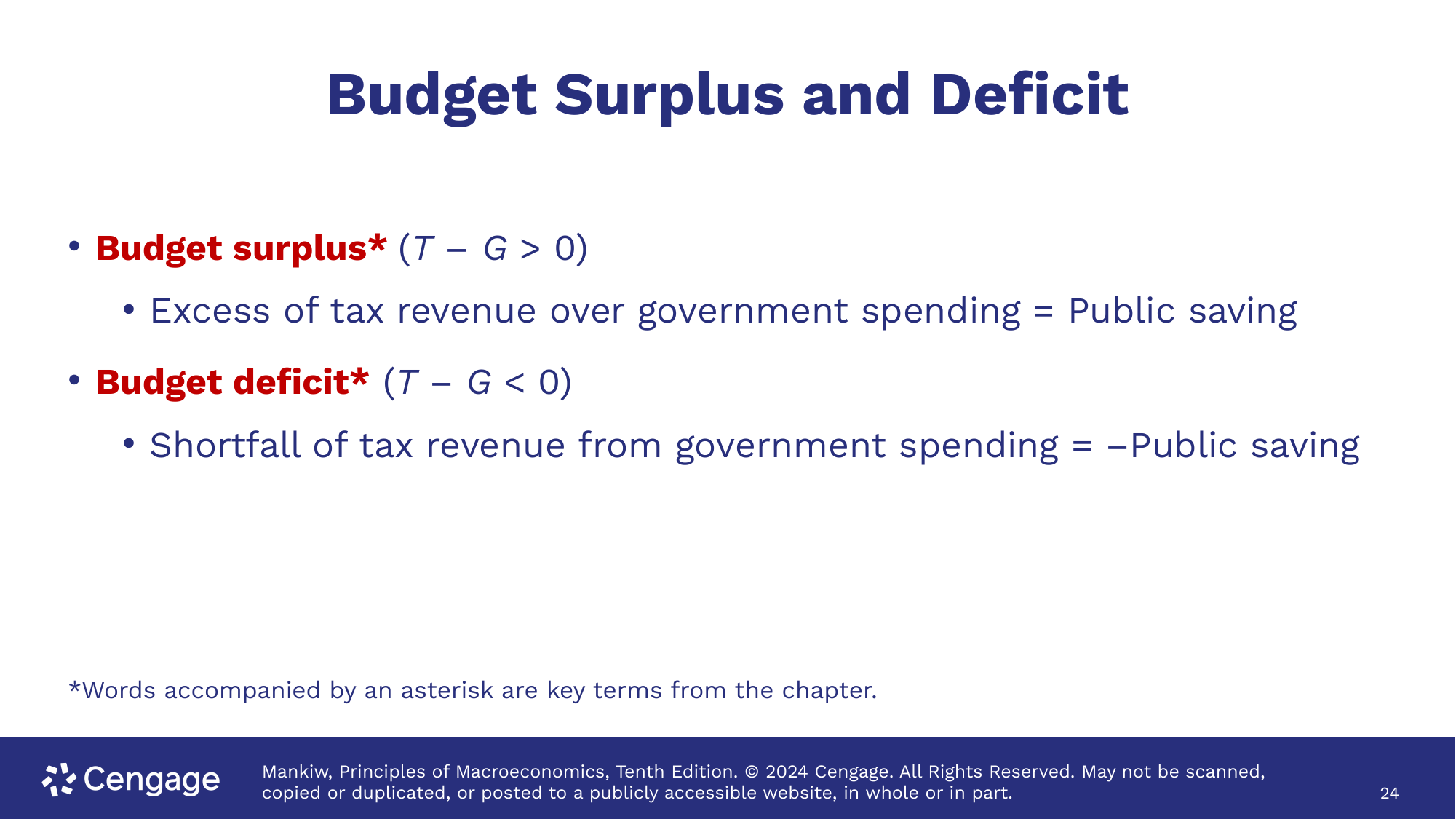

# Budget Surplus and Deficit
Budget surplus* (T – G > 0)
Excess of tax revenue over government spending = Public saving
Budget deficit* (T – G < 0)
Shortfall of tax revenue from government spending = –Public saving
*Words accompanied by an asterisk are key terms from the chapter.